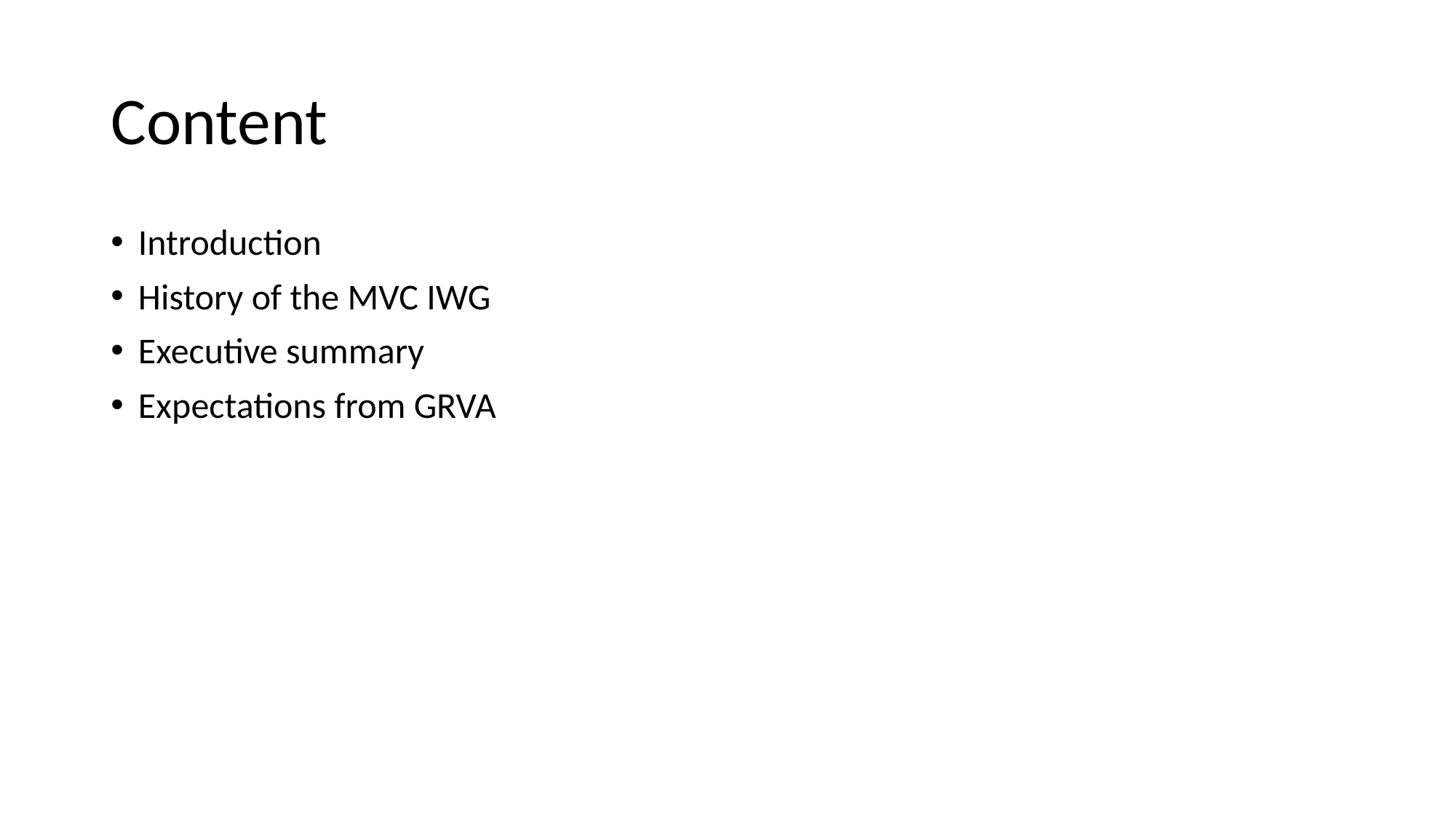

# Content
Introduction
History of the MVC IWG
Executive summary
Expectations from GRVA